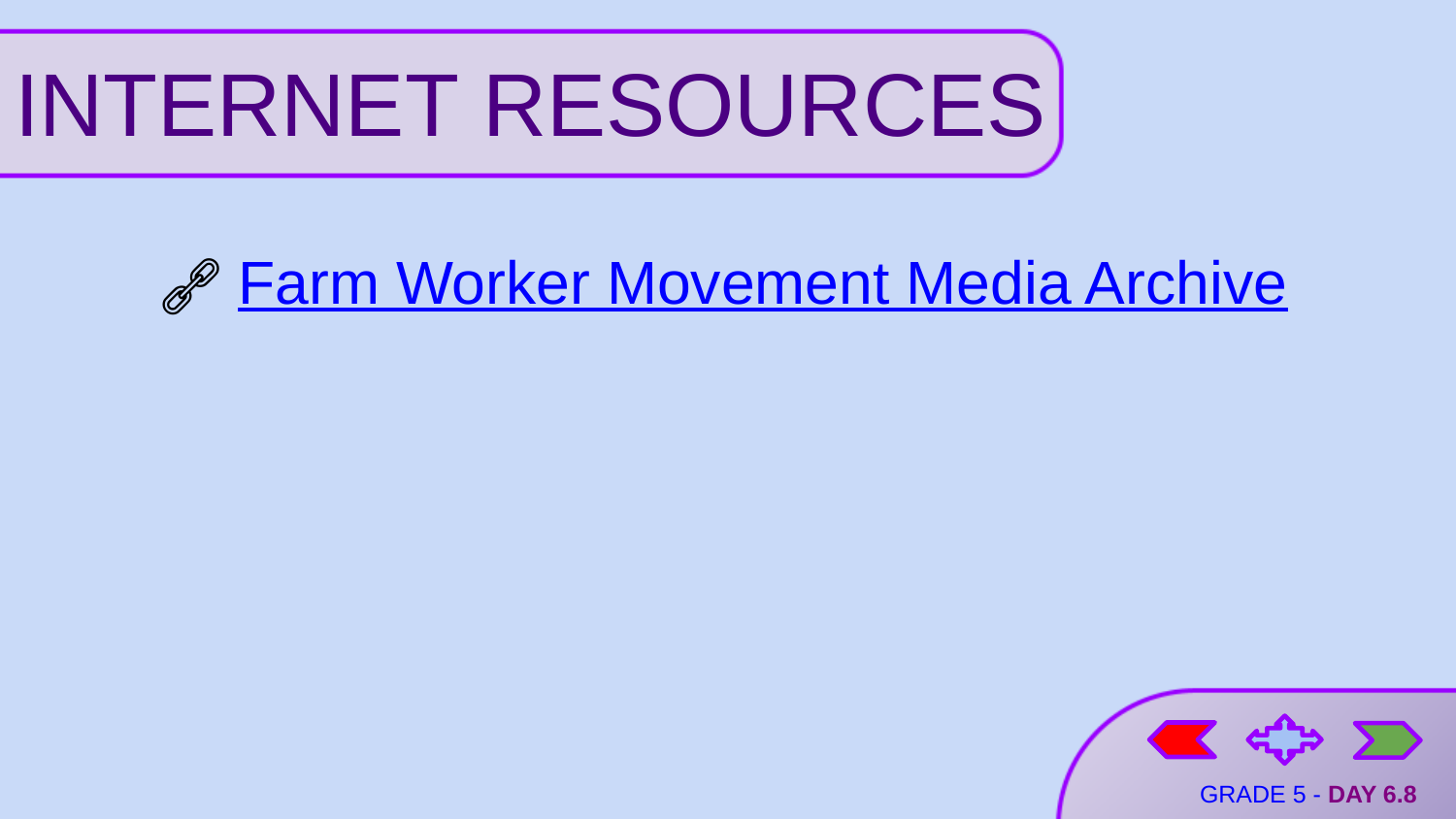

# INTERNET RESOURCES

🔗 Farm Worker Movement Media Archive

GRADE 5 - DAY 6.8